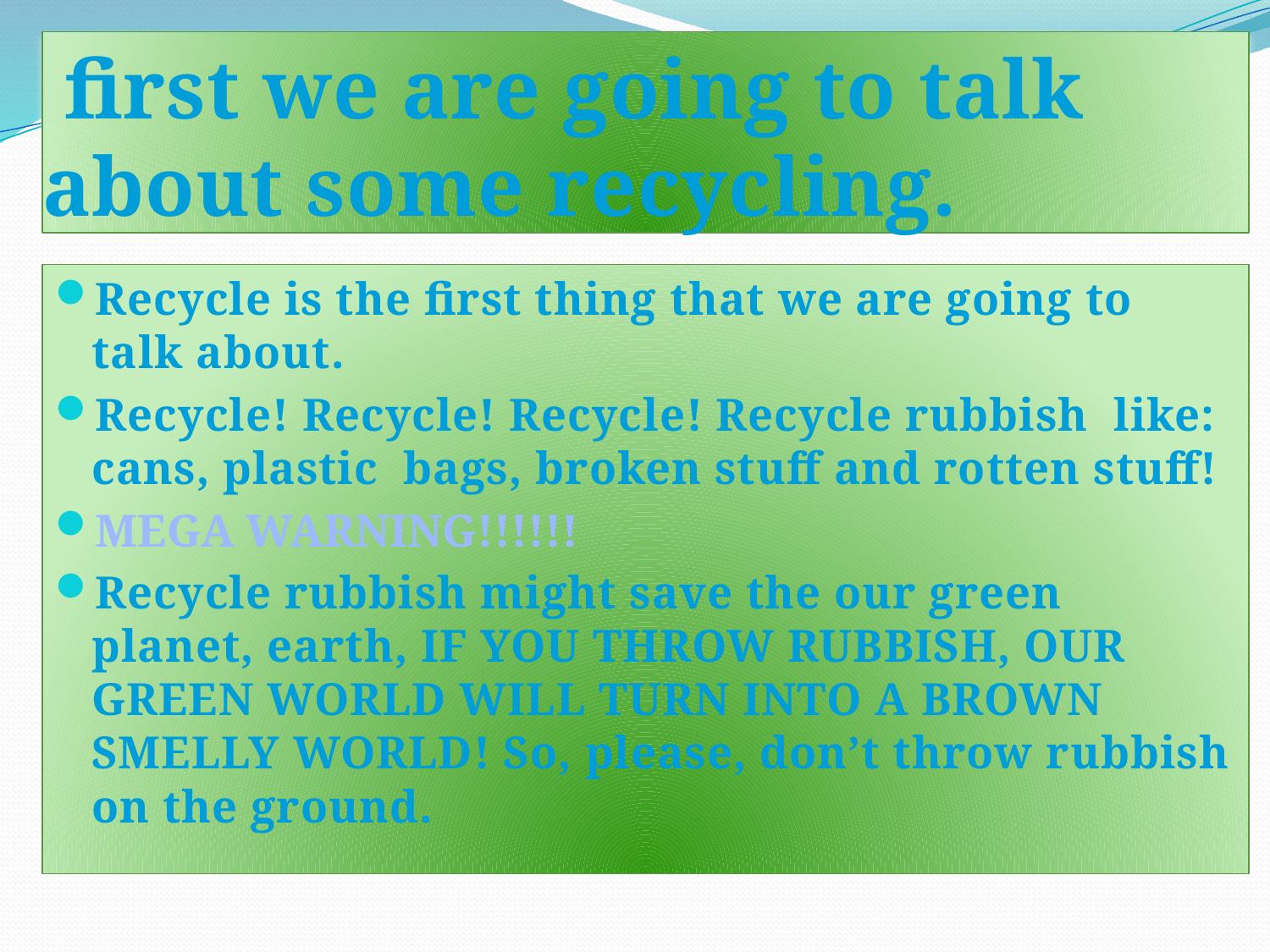

# first we are going to talk about some recycling.
Recycle is the first thing that we are going to talk about.
Recycle! Recycle! Recycle! Recycle rubbish  like: cans, plastic  bags, broken stuff and rotten stuff!
MEGA WARNING!!!!!!
Recycle rubbish might save the our green planet, earth, IF YOU THROW RUBBISH, OUR GREEN WORLD WILL TURN INTO A BROWN SMELLY WORLD! So, please, don’t throw rubbish on the ground.